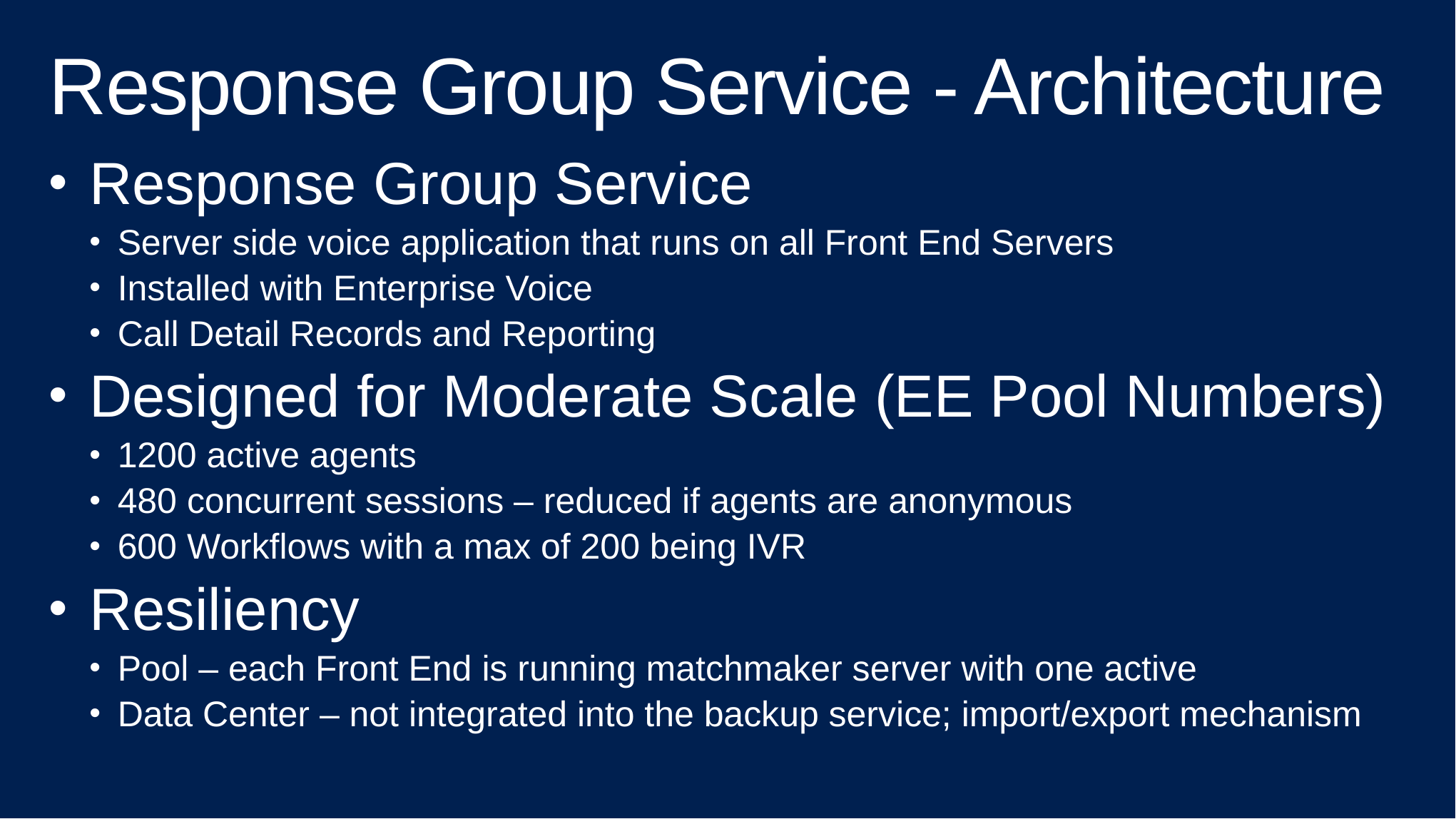

# Response Group Service - Architecture
Response Group Service
Server side voice application that runs on all Front End Servers
Installed with Enterprise Voice
Call Detail Records and Reporting
Designed for Moderate Scale (EE Pool Numbers)
1200 active agents
480 concurrent sessions – reduced if agents are anonymous
600 Workflows with a max of 200 being IVR
Resiliency
Pool – each Front End is running matchmaker server with one active
Data Center – not integrated into the backup service; import/export mechanism